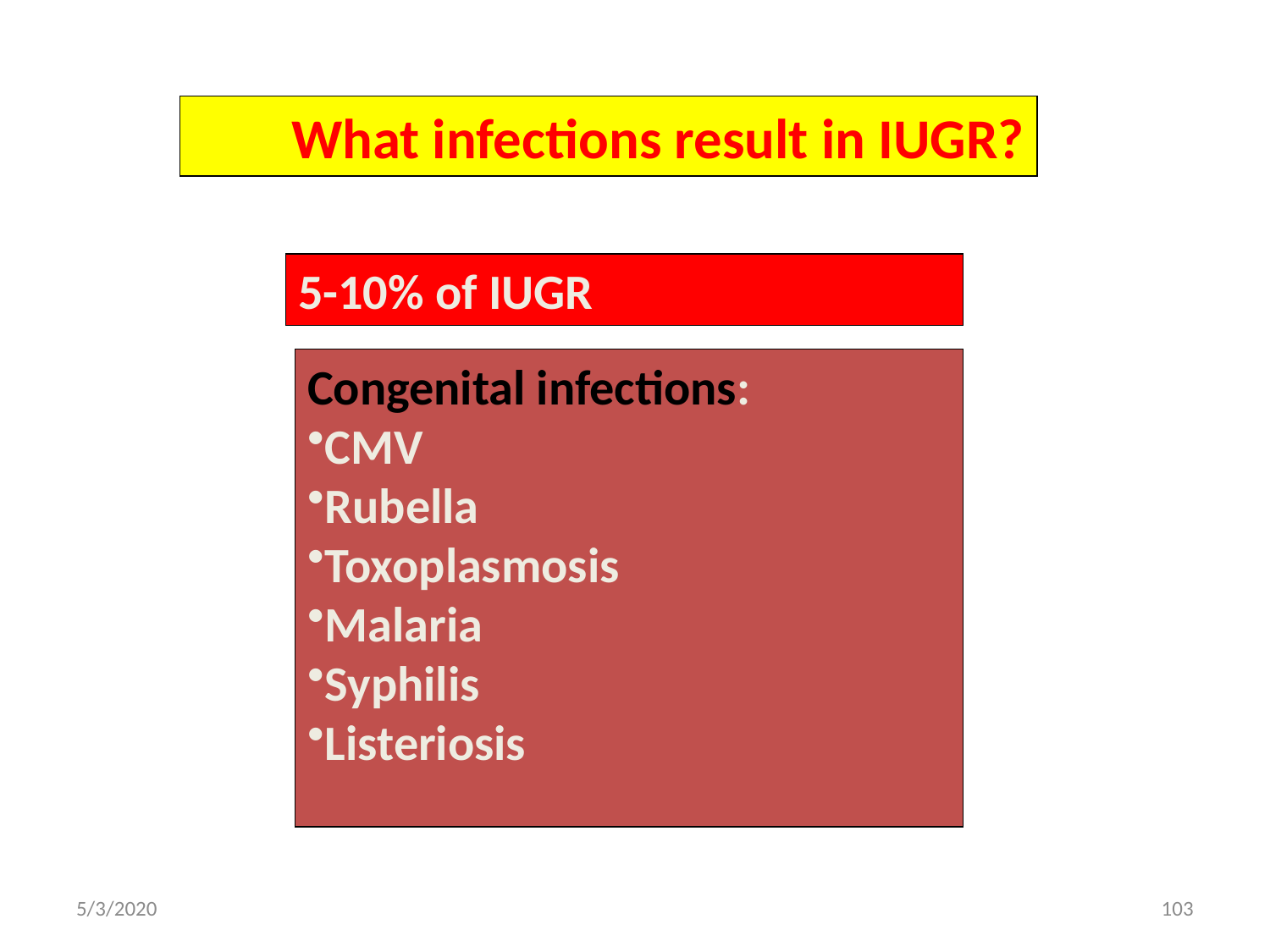

What infections result in IUGR?
5-10% of IUGR
Congenital infections:
CMV
Rubella
Toxoplasmosis
Malaria
Syphilis
Listeriosis

5/3/2020
103